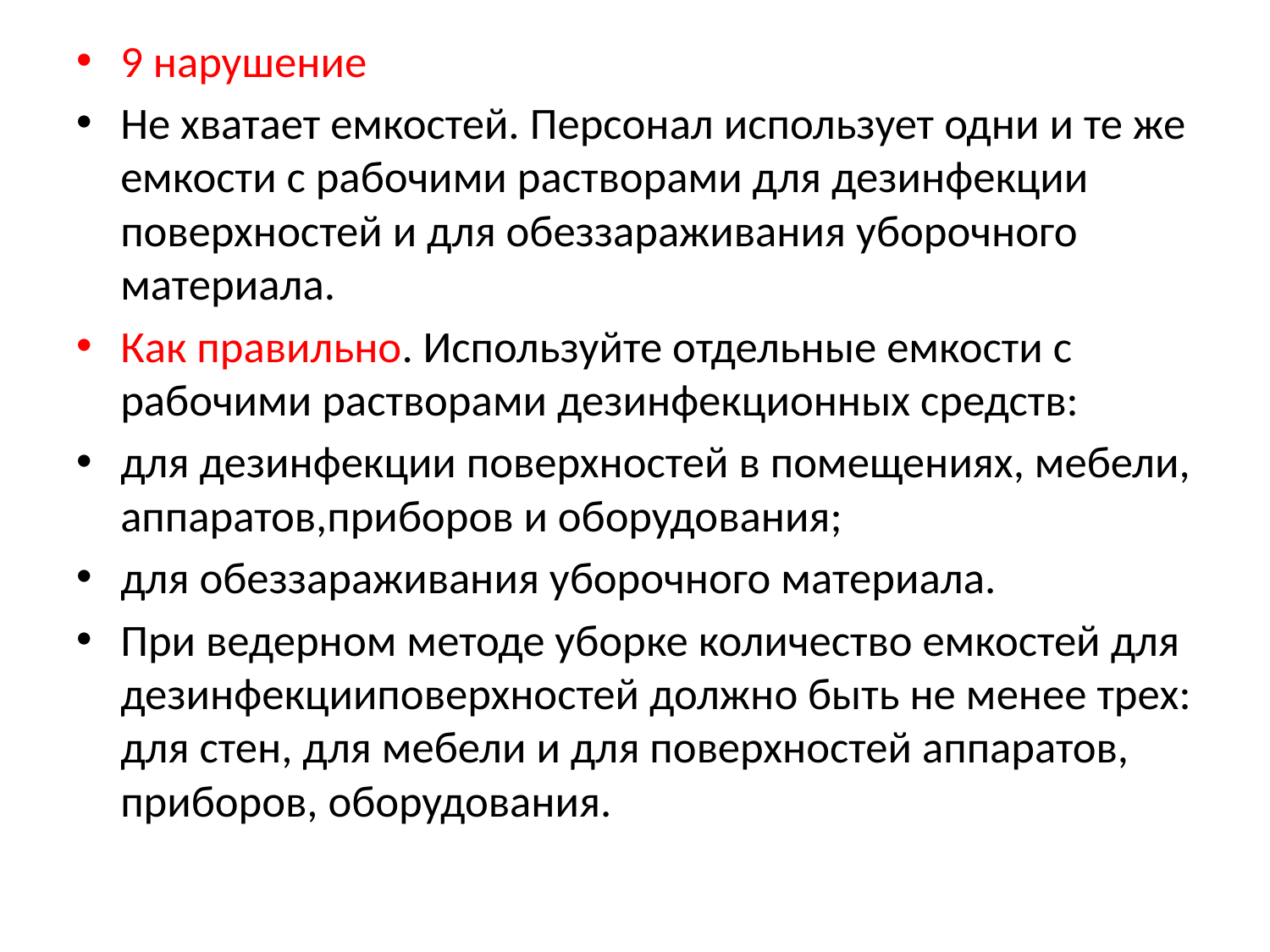

9 нарушение
Не хватает емкостей. Персонал использует одни и те же емкости с рабочими растворами для дезинфекции поверхностей и для обеззараживания уборочного материала.
Как правильно. Используйте отдельные емкости с рабочими растворами дезинфекционных средств:
для дезинфекции поверхностей в помещениях, мебели, аппаратов,приборов и оборудования;
для обеззараживания уборочного материала.
При ведерном методе уборке количество емкостей для дезинфекцииповерхностей должно быть не менее трех: для стен, для мебели и для поверхностей аппаратов, приборов, оборудования.